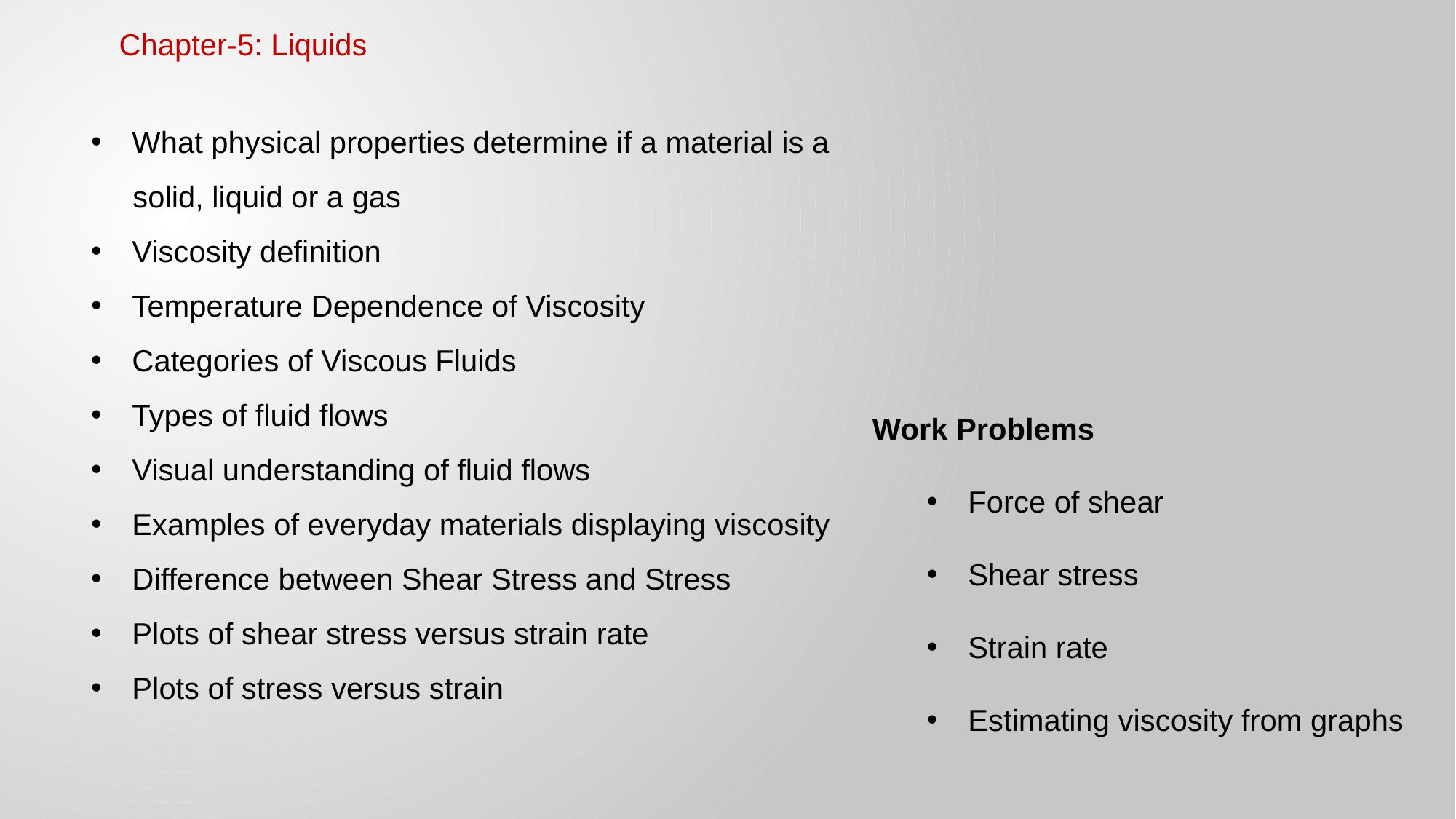

Chapter-5: Liquids
What physical properties determine if a material is a
     solid, liquid or a gas
Viscosity definition
Temperature Dependence of Viscosity
Categories of Viscous Fluids
Types of fluid flows
Visual understanding of fluid flows
Examples of everyday materials displaying viscosity
Difference between Shear Stress and Stress
Plots of shear stress versus strain rate
Plots of stress versus strain

Work Problems
Force of shear
Shear stress
Strain rate
Estimating viscosity from graphs